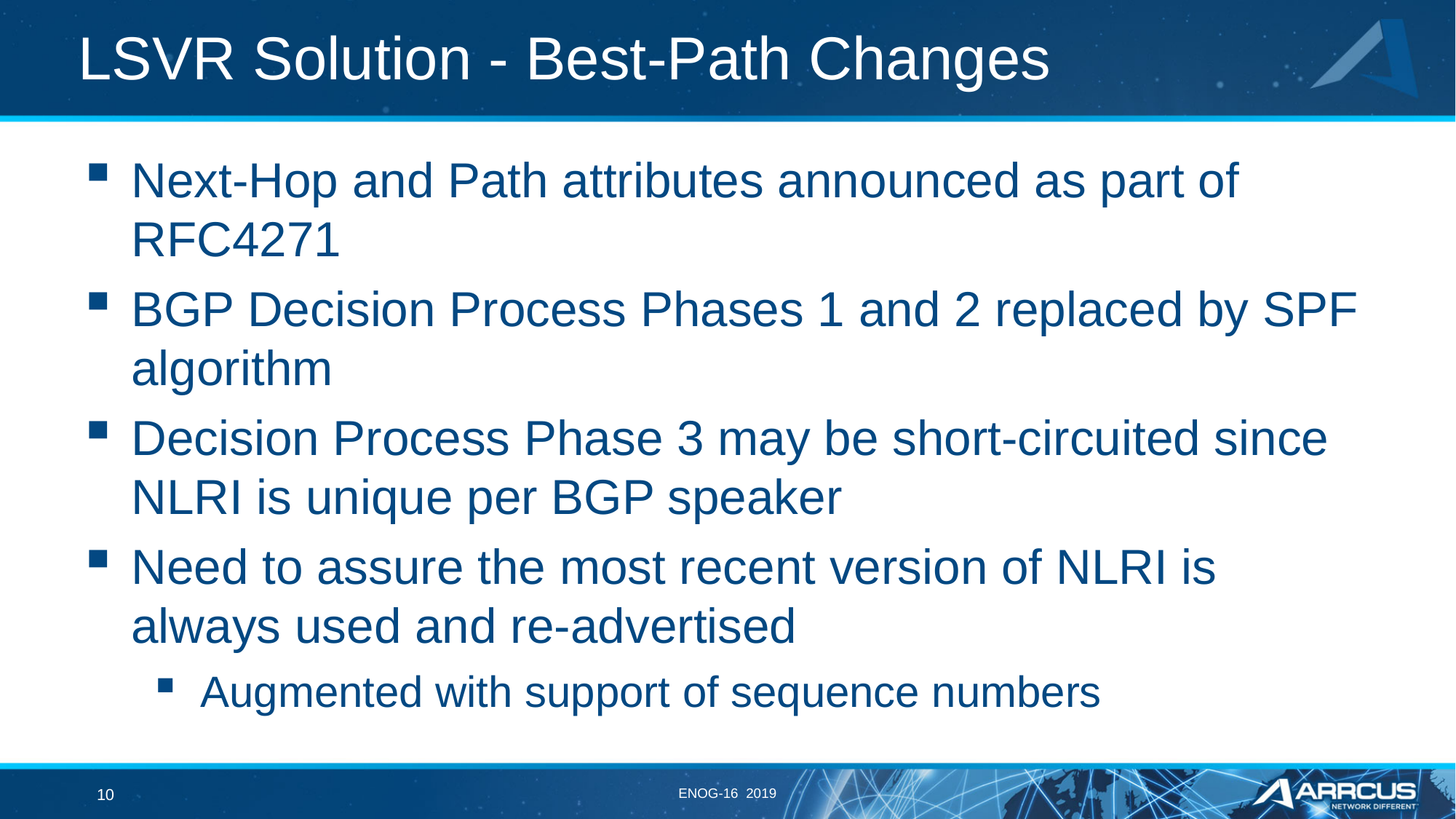

# LSVR Solution - Best-Path Changes
Next-Hop and Path attributes announced as part of RFC4271
BGP Decision Process Phases 1 and 2 replaced by SPF algorithm
Decision Process Phase 3 may be short-circuited since NLRI is unique per BGP speaker
Need to assure the most recent version of NLRI is always used and re-advertised
Augmented with support of sequence numbers
10
ENOG-16  2019